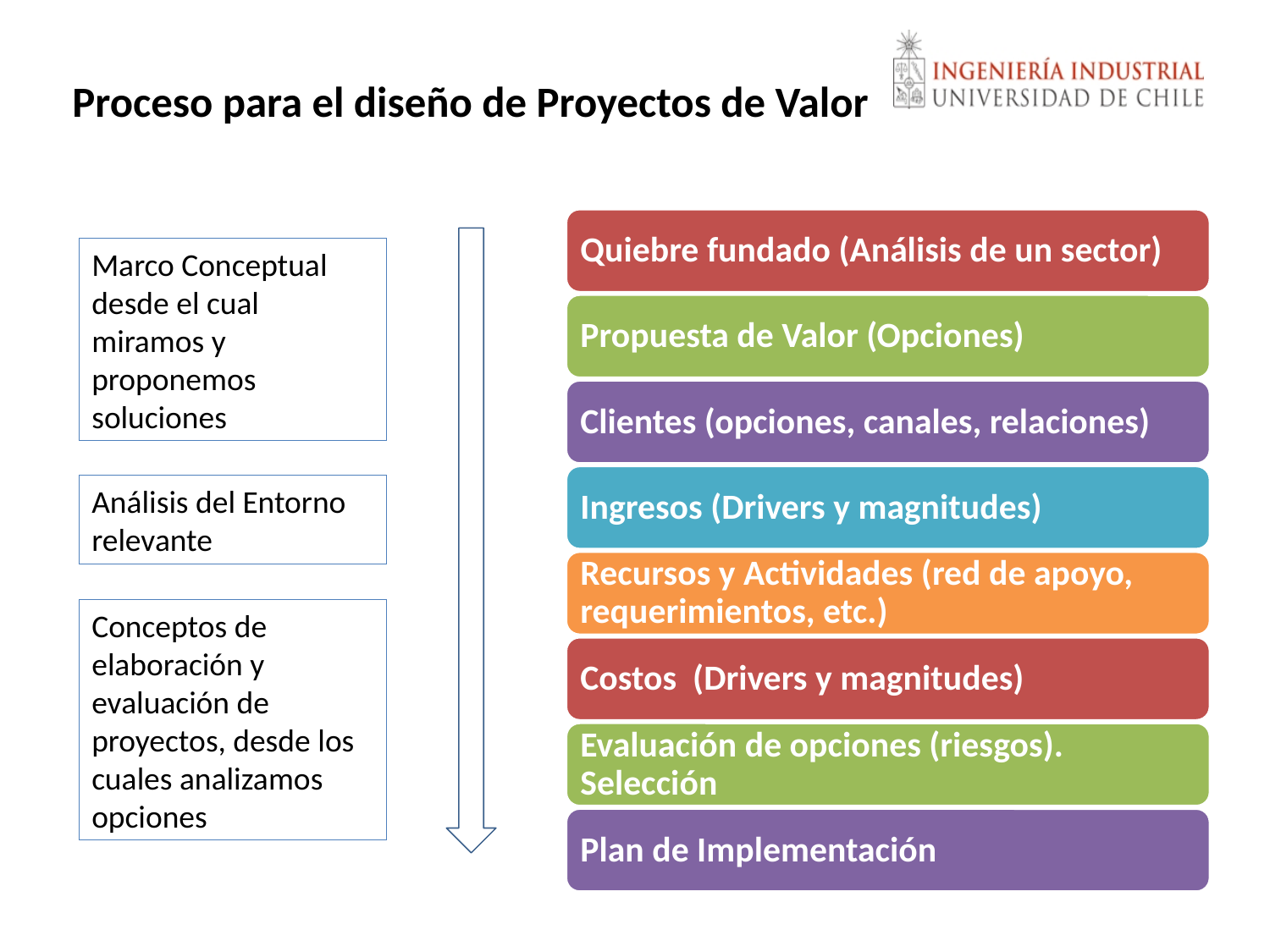

# Proceso para el diseño de Proyectos de Valor
Quiebre fundado (Análisis de un sector)
Propuesta de Valor (Opciones)
Clientes (opciones, canales, relaciones)
Ingresos (Drivers y magnitudes)
Recursos y Actividades (red de apoyo, requerimientos, etc.)
Costos  (Drivers y magnitudes)
Evaluación de opciones (riesgos). Selección
Plan de Implementación

Marco Conceptual desde el cual miramos y proponemos soluciones
Análisis del Entorno relevante
Conceptos de elaboración y evaluación de proyectos, desde los cuales analizamos opciones